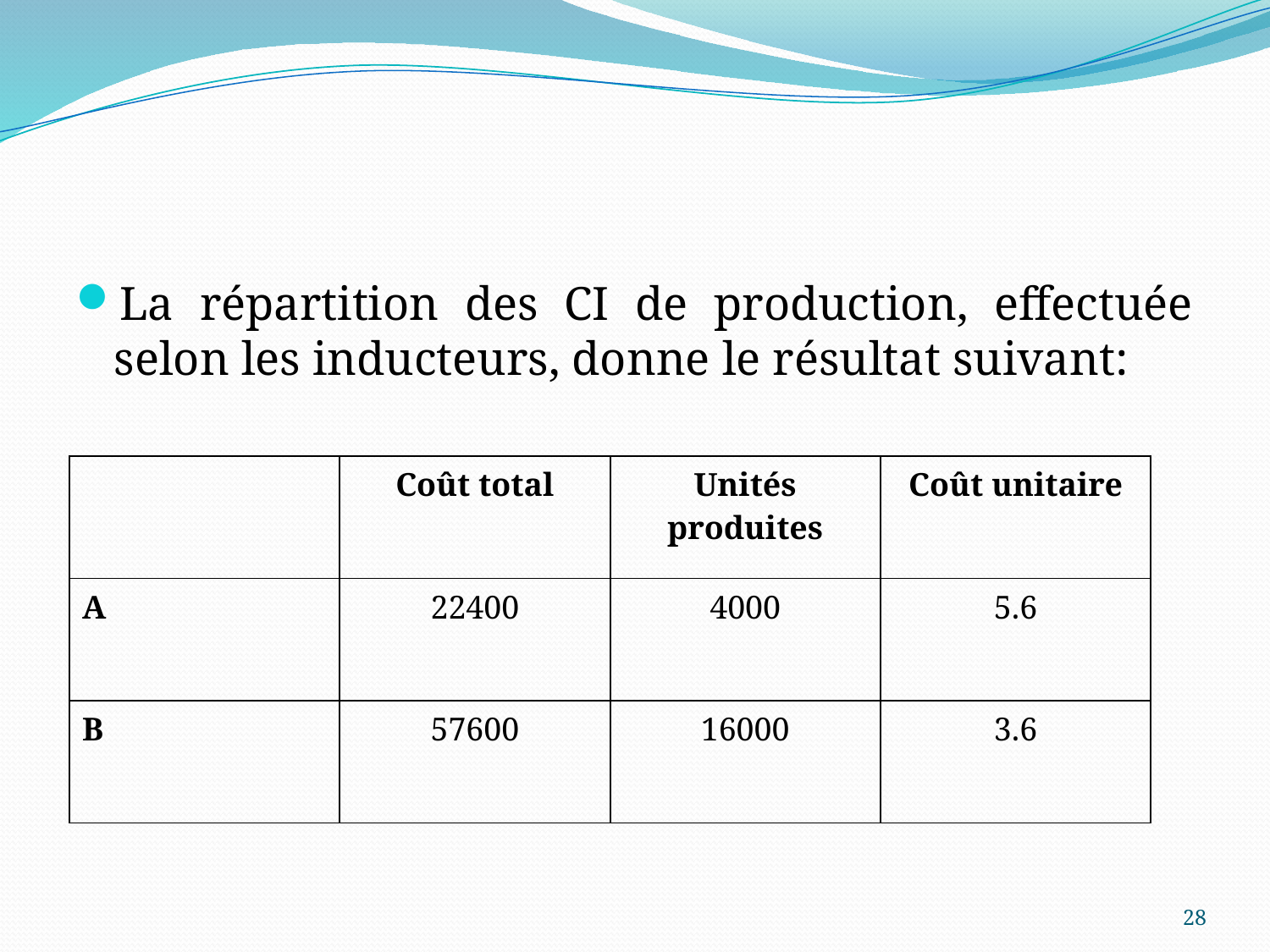

#
La répartition des CI de production, effectuée selon les inducteurs, donne le résultat suivant:
|  | Coût total | Unités produites | Coût unitaire |
| --- | --- | --- | --- |
| A | 22400 | 4000 | 5.6 |
| B | 57600 | 16000 | 3.6 |
28